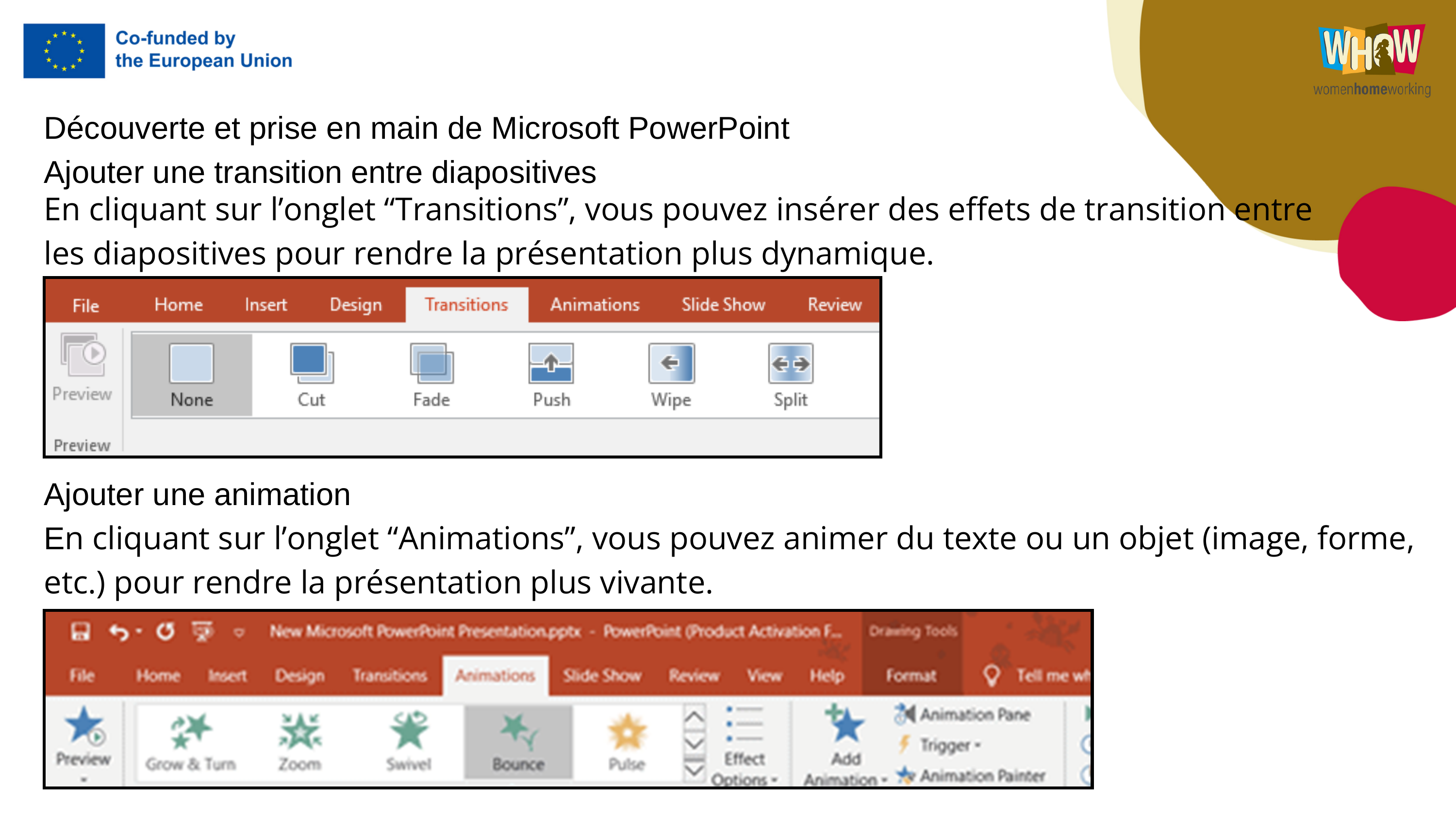

Découverte et prise en main de Microsoft PowerPoint
Ajouter une transition entre diapositives
En cliquant sur l’onglet “Transitions”, vous pouvez insérer des effets de transition entre les diapositives pour rendre la présentation plus dynamique.

Ajouter une animation
En cliquant sur l’onglet “Animations”, vous pouvez animer du texte ou un objet (image, forme, etc.) pour rendre la présentation plus vivante.